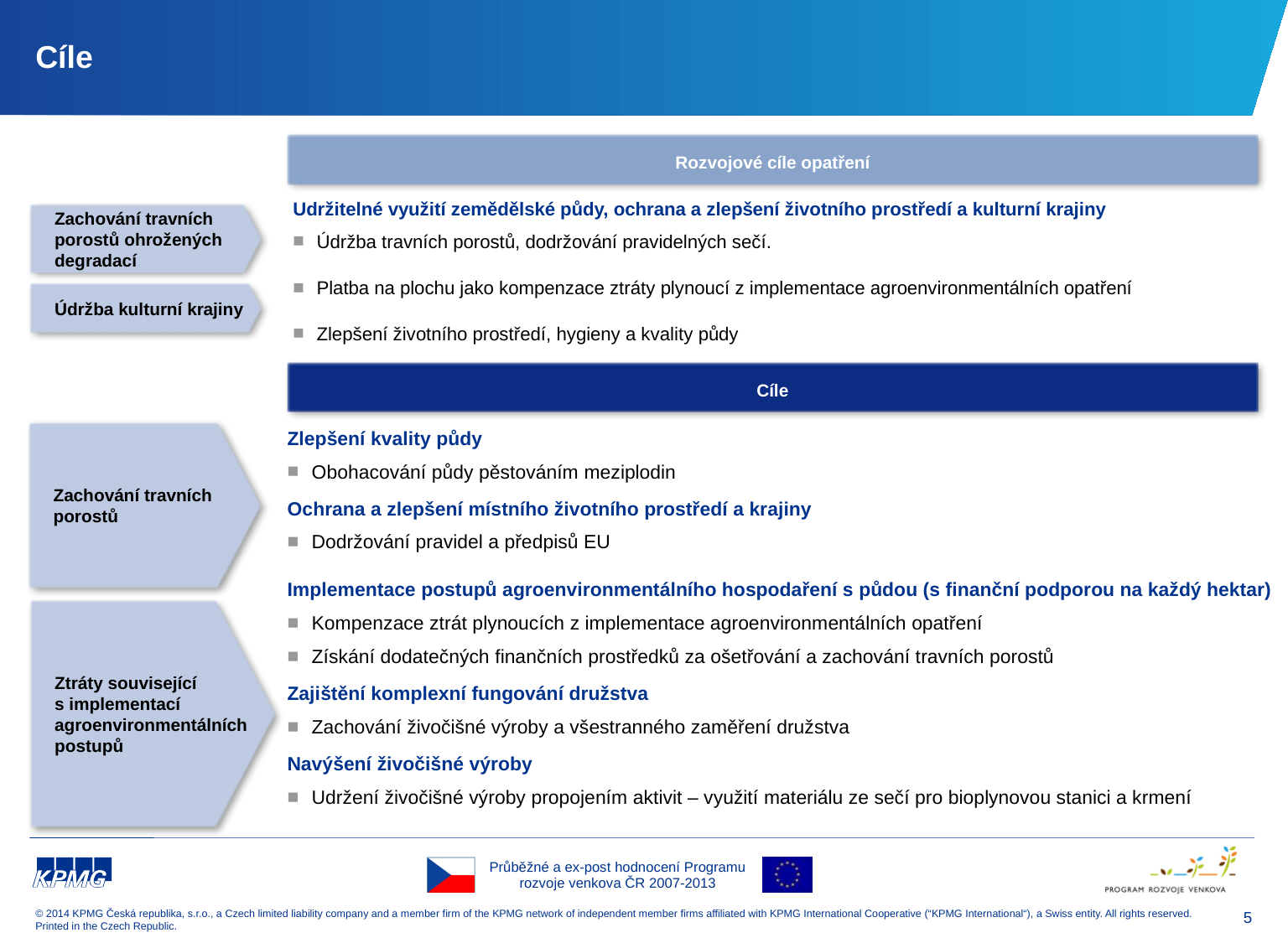

# Cíle
Rozvojové cíle opatření
Udržitelné využití zemědělské půdy, ochrana a zlepšení životního prostředí a kulturní krajiny
Údržba travních porostů, dodržování pravidelných sečí.
Platba na plochu jako kompenzace ztráty plynoucí z implementace agroenvironmentálních opatření
Zlepšení životního prostředí, hygieny a kvality půdy
Zachování travních porostů ohrožených degradací
Údržba kulturní krajiny
Cíle
Zachování travních porostů
Zlepšení kvality půdy
Obohacování půdy pěstováním meziplodin
Ochrana a zlepšení místního životního prostředí a krajiny
Dodržování pravidel a předpisů EU
Implementace postupů agroenvironmentálního hospodaření s půdou (s finanční podporou na každý hektar)
Kompenzace ztrát plynoucích z implementace agroenvironmentálních opatření
Získání dodatečných finančních prostředků za ošetřování a zachování travních porostů
Zajištění komplexní fungování družstva
Zachování živočišné výroby a všestranného zaměření družstva
Navýšení živočišné výroby
Udržení živočišné výroby propojením aktivit – využití materiálu ze sečí pro bioplynovou stanici a krmení
Ztráty související
s implementací agroenvironmentálních postupů